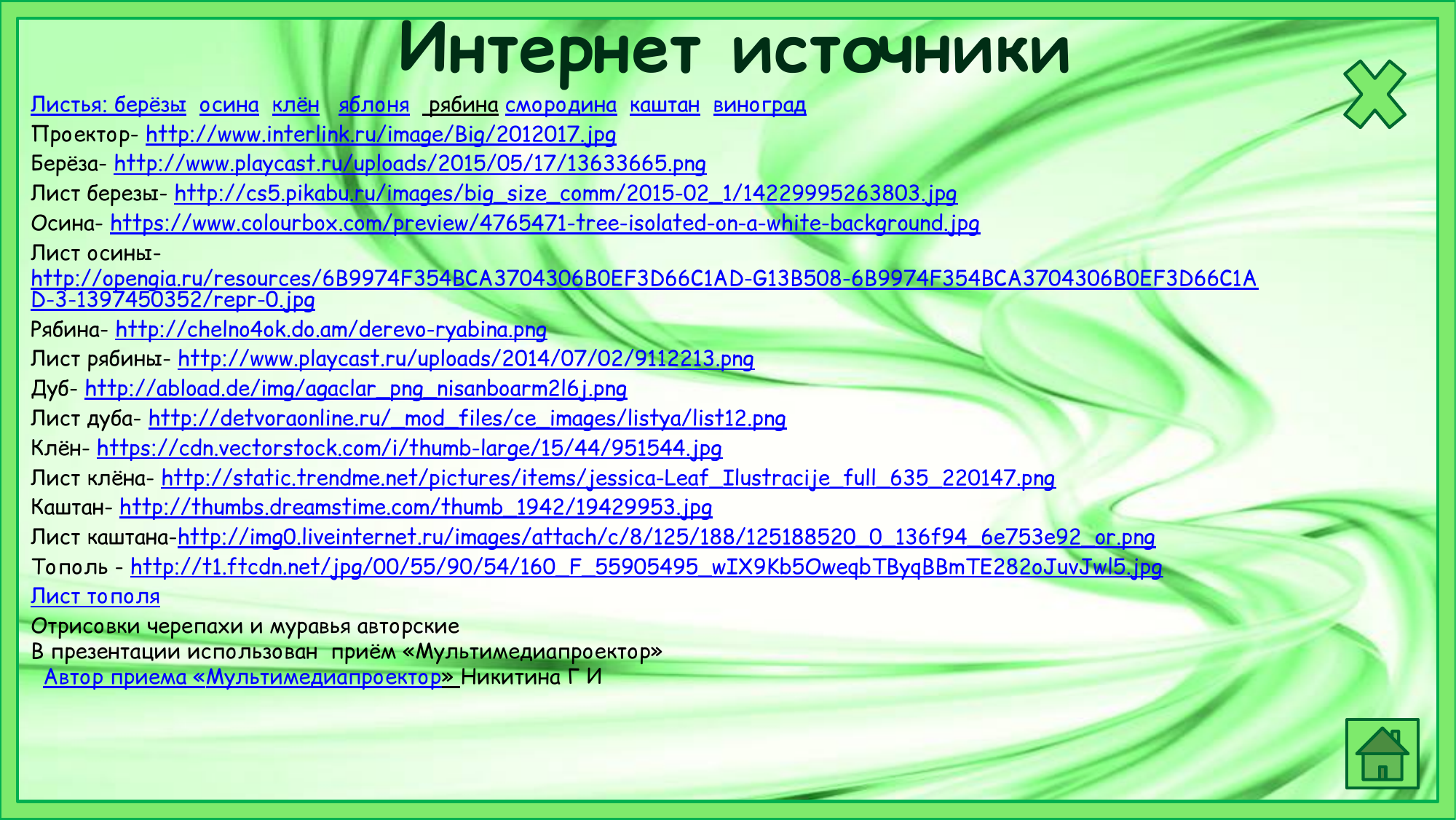

Интернет источники

Листья: берёзы  осина  клён   яблоня   рябина смородина  каштан  виноград
Проектор- http://www.interlink.ru/image/Big/2012017.jpg
Берёза- http://www.playcast.ru/uploads/2015/05/17/13633665.png
Лист березы- http://cs5.pikabu.ru/images/big_size_comm/2015-02_1/14229995263803.jpg
Осина- https://www.colourbox.com/preview/4765471-tree-isolated-on-a-white-background.jpg
Лист осины- http://opengia.ru/resources/6B9974F354BCA3704306B0EF3D66C1AD-G13B508-6B9974F354BCA3704306B0EF3D66C1AD-3-1397450352/repr-0.jpg
Рябина- http://chelno4ok.do.am/derevo-ryabina.png
Лист рябины- http://www.playcast.ru/uploads/2014/07/02/9112213.png
Дуб- http://abload.de/img/agaclar_png_nisanboarm2l6j.png
Лист дуба- http://detvoraonline.ru/_mod_files/ce_images/listya/list12.png
Клён- https://cdn.vectorstock.com/i/thumb-large/15/44/951544.jpg
Лист клёна- http://static.trendme.net/pictures/items/jessica-Leaf_Ilustracije_full_635_220147.png
Каштан- http://thumbs.dreamstime.com/thumb_1942/19429953.jpg
Лист каштана-http://img0.liveinternet.ru/images/attach/c/8/125/188/125188520_0_136f94_6e753e92_or.png
Тополь - http://t1.ftcdn.net/jpg/00/55/90/54/160_F_55905495_wIX9Kb5OweqbTByqBBmTE282oJuvJwl5.jpg
Лист тополя
Отрисовки черепахи и муравья авторские
В презентации использован  приём «Мультимедиапроектор»
  Автор приема «Мультимедиапроектор» Никитина Г И